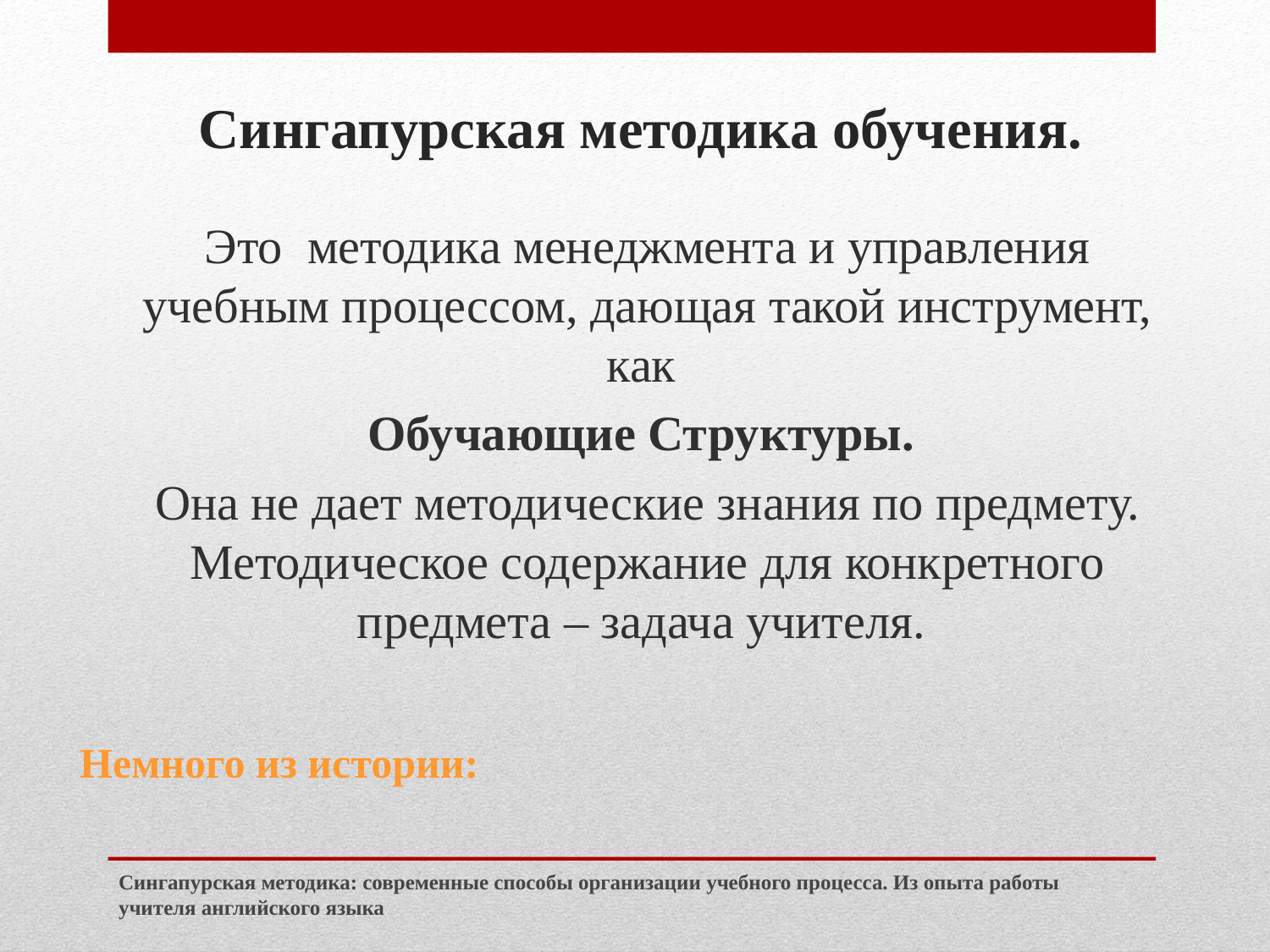

Сингапурская методика обучения.
Это  методика менеджмента и управления учебным процессом, дающая такой инструмент, как
Обучающие Структуры.
Она не дает методические знания по предмету. Методическое содержание для конкретного предмета – задача учителя.
Немного из истории:
Сингапурская методика: современные способы организации учебного процесса. Из опыта работы учителя английского языка